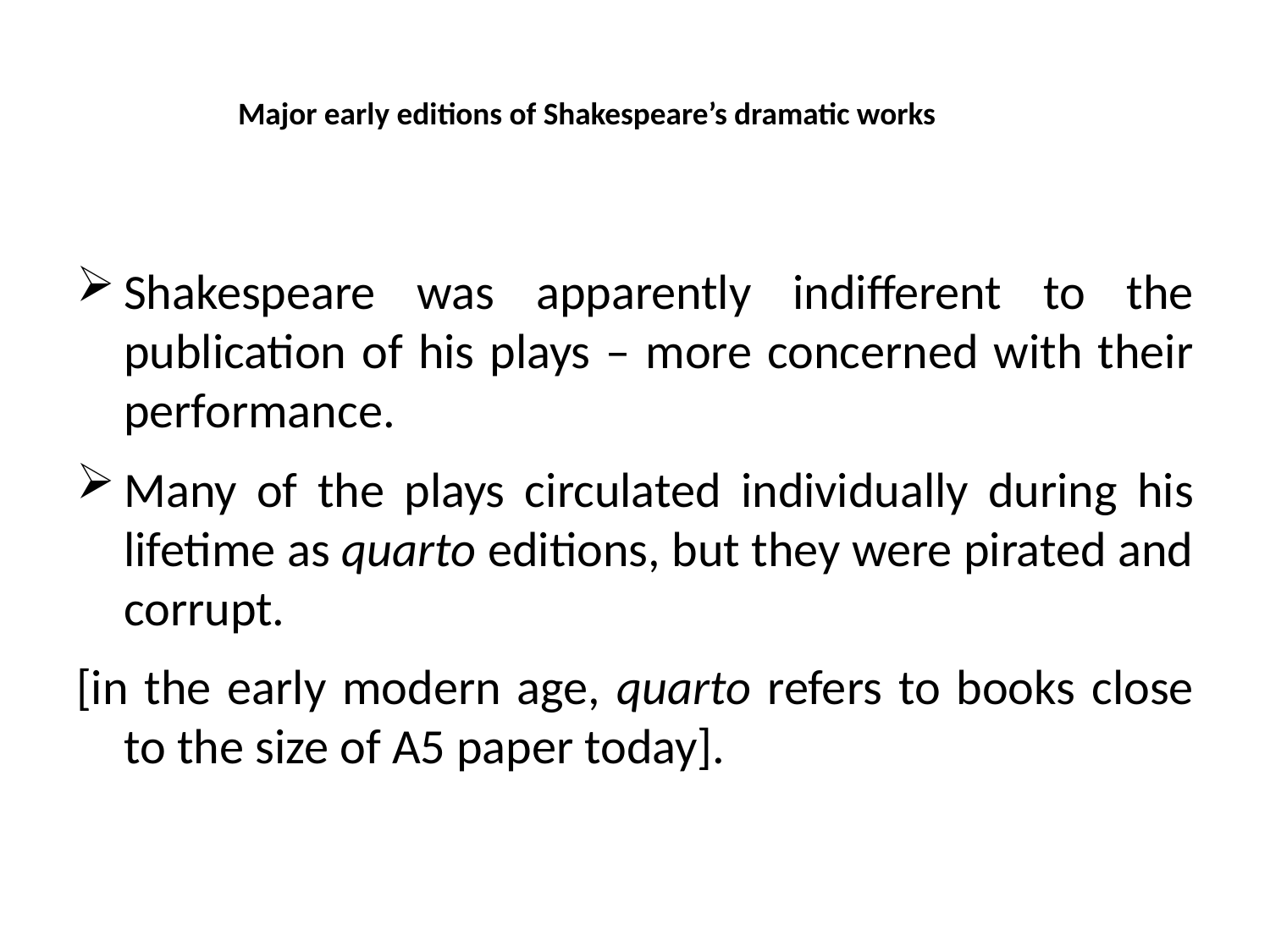

# Major early editions of Shakespeare’s dramatic works
Shakespeare was apparently indifferent to the publication of his plays – more concerned with their performance.
Many of the plays circulated individually during his lifetime as quarto editions, but they were pirated and corrupt.
[in the early modern age, quarto refers to books close to the size of A5 paper today].